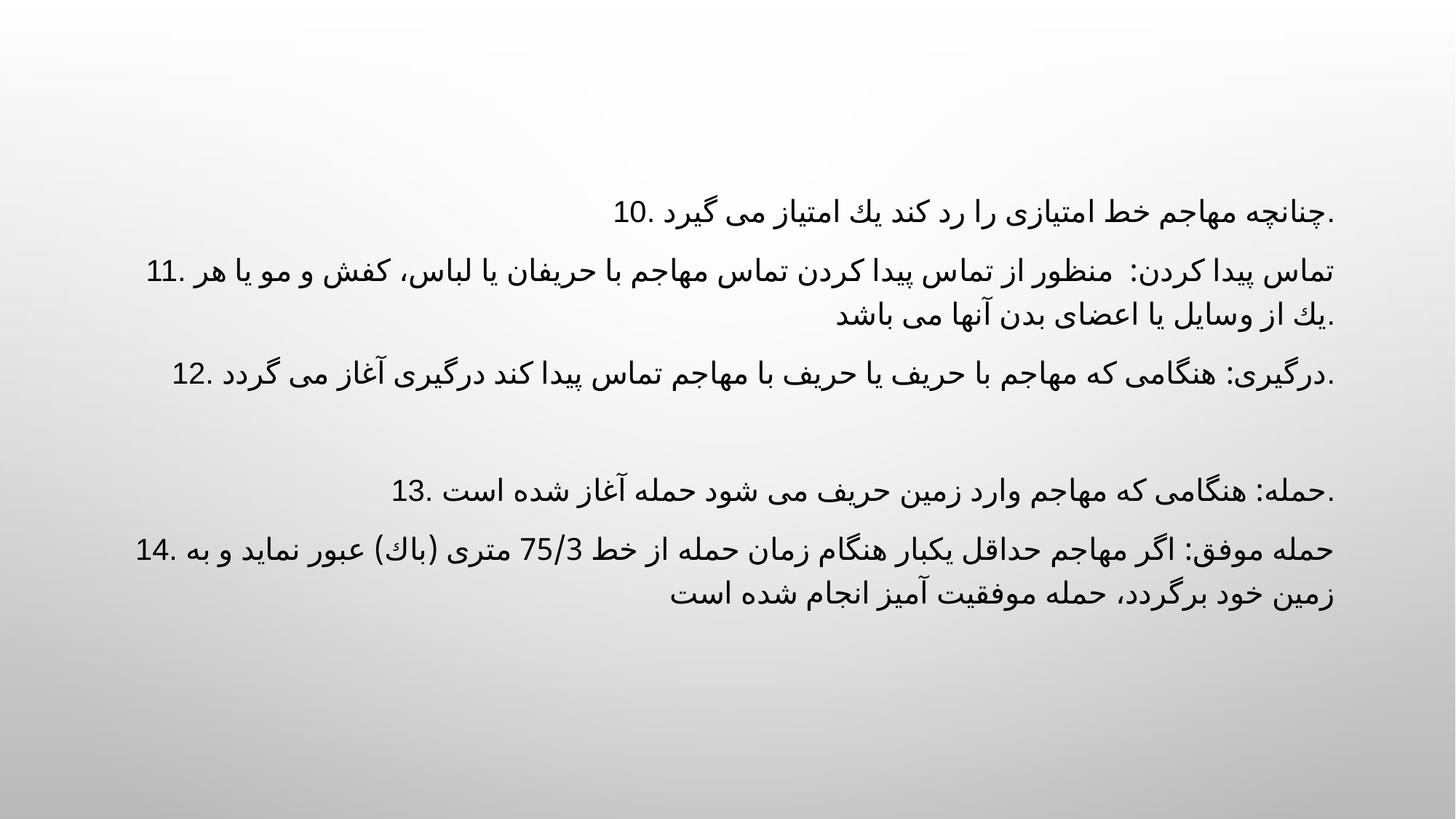

10. چنانچه مهاجم خط امتیازی را رد كند یك امتیاز می گیرد.
11. تماس پیدا كردن:  منظور از تماس پیدا كردن تماس مهاجم با حریفان یا لباس، كفش و مو یا هر یك از وسایل یا اعضای بدن آنها می باشد.
12. درگیری: هنگامی كه مهاجم با حریف یا حریف با مهاجم تماس پیدا كند درگیری آغاز می گردد.

13. حمله: هنگامی كه مهاجم وارد زمین حریف می شود حمله آغاز شده است.
14. حمله موفق: اگر مهاجم حداقل یكبار هنگام زمان حمله از خط 75/3 متری (باك) عبور نماید و به زمین خود برگردد، حمله موفقیت آمیز انجام شده است